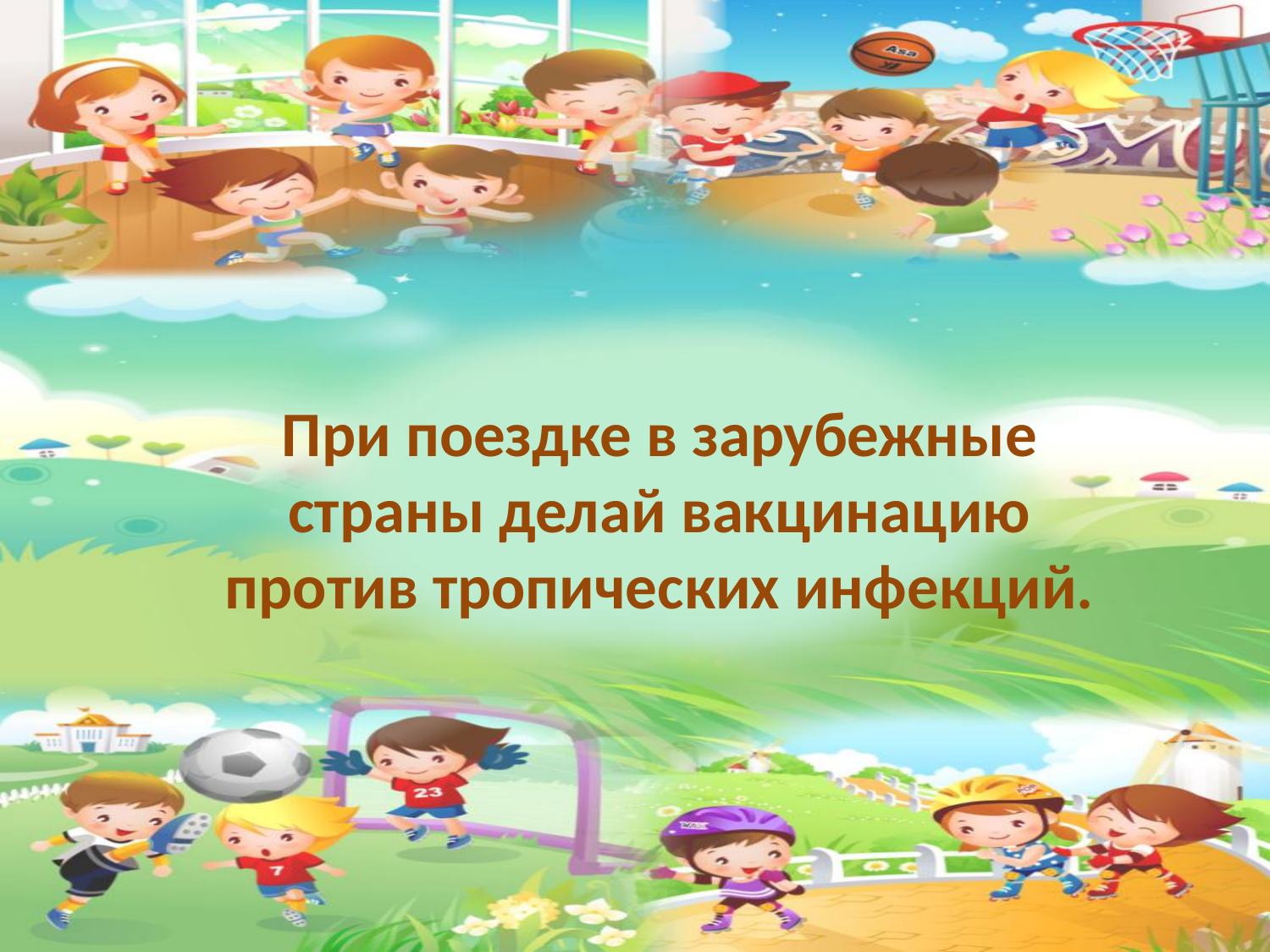

При поездке в зарубежные страны делай вакцинацию против тропических инфекций.